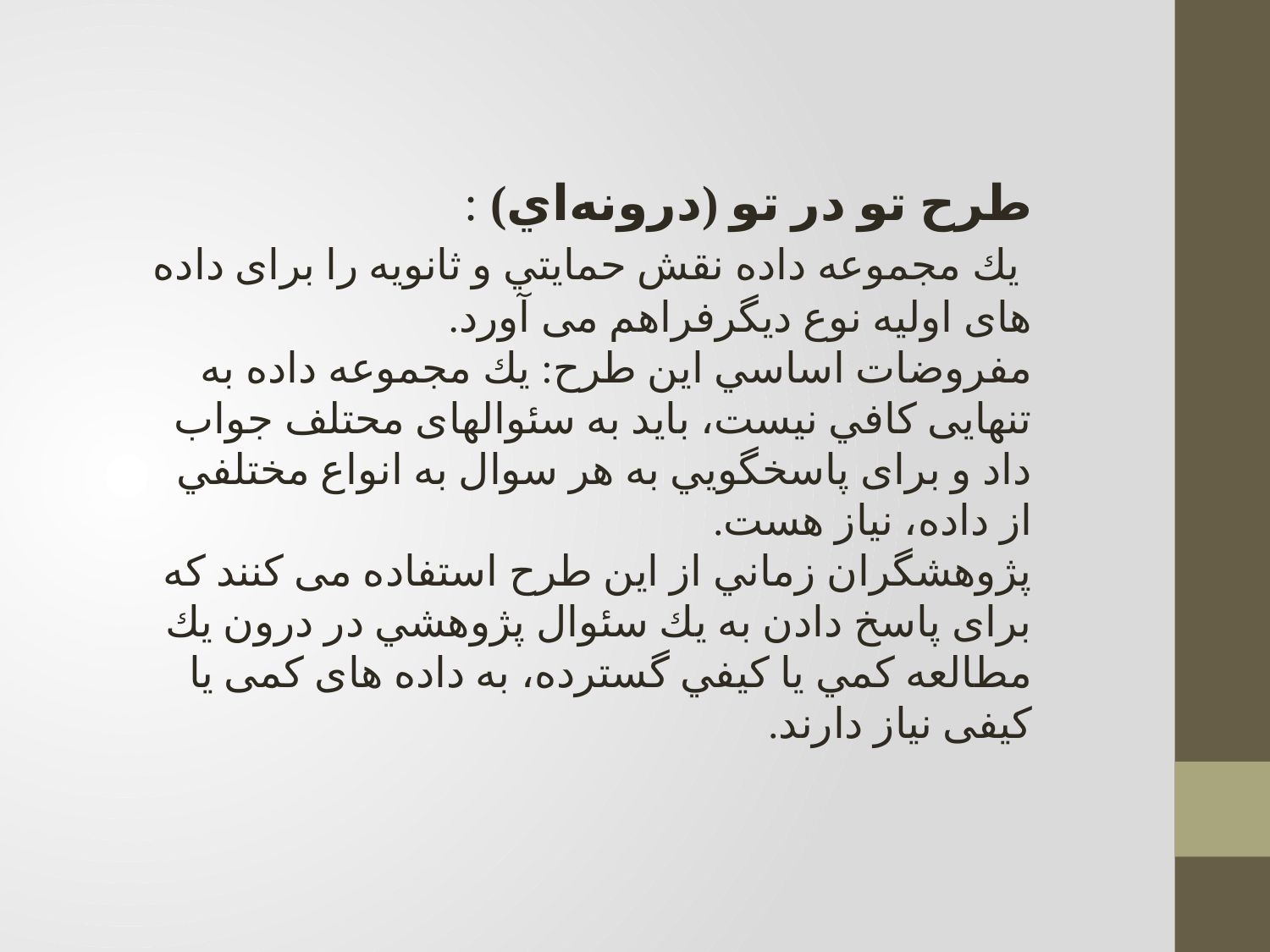

طرح تو در تو (درونه‌اي) :
 يك مجموعه داده نقش حمايتي و ثانویه را برای داده های اولیه نوع دیگرفراهم می آورد.
مفروضات اساسي اين طرح: يك مجموعه داده به تنهایی كافي نیست، باید به سئوالهای محتلف جواب داد و برای پاسخگويي به هر سوال به انواع مختلفي از داده‌، نیاز هست.
پژوهشگران زماني از این طرح استفاده می کنند که برای پاسخ دادن به يك سئوال پژوهشي در درون يك مطالعه كمي يا كيفي گسترده، به داده های کمی یا کیفی نیاز دارند.